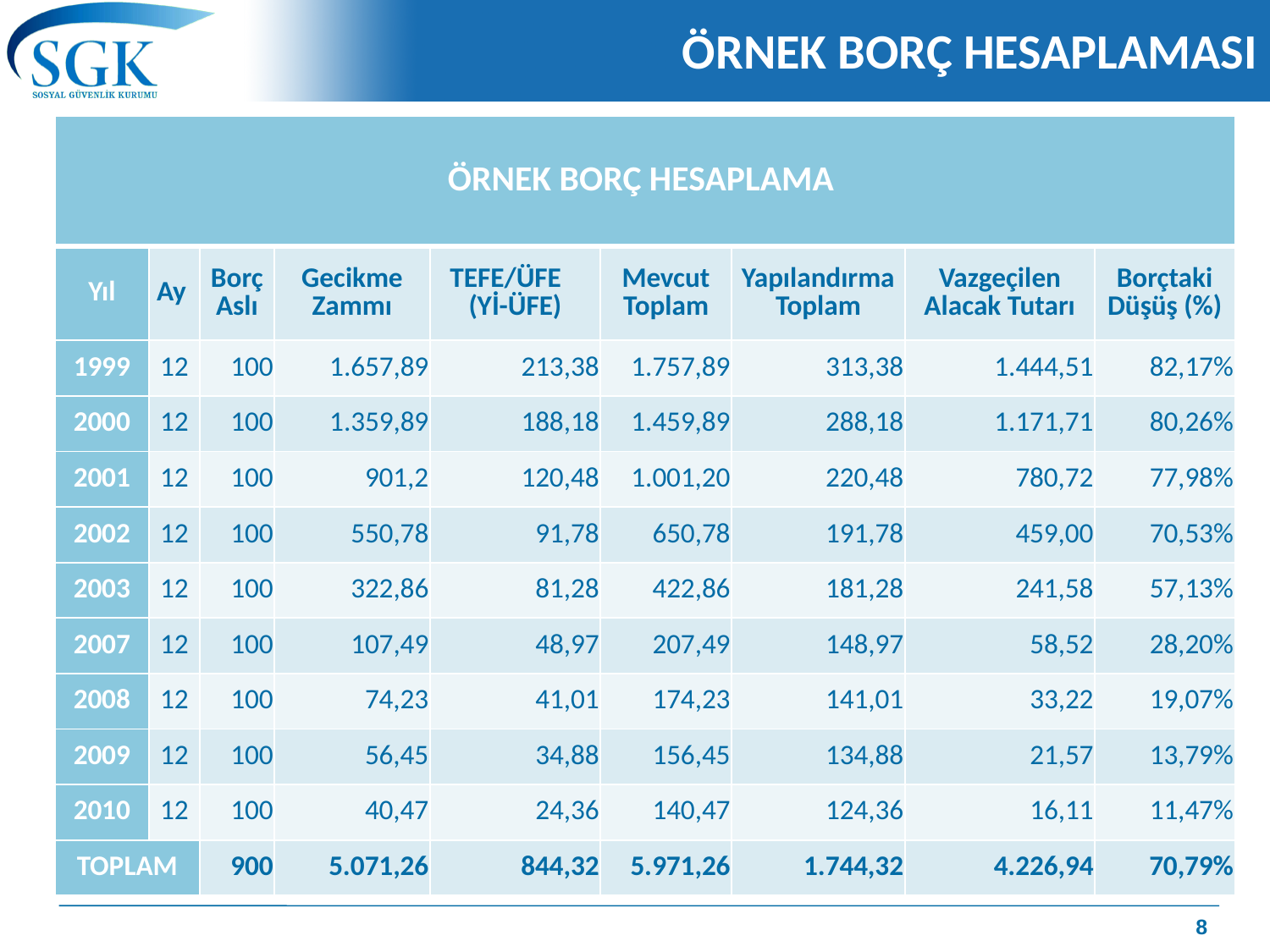

# ÖRNEK BORÇ HESAPLAMASI
| ÖRNEK BORÇ HESAPLAMA |  |  |  |  |  |  |  |  |
| --- | --- | --- | --- | --- | --- | --- | --- | --- |
| Yıl | Ay | Borç Aslı | Gecikme Zammı | TEFE/ÜFE (Yİ-ÜFE) | Mevcut Toplam | Yapılandırma Toplam | Vazgeçilen Alacak Tutarı | Borçtaki Düşüş (%) |
| 1999 | 12 | 100 | 1.657,89 | 213,38 | 1.757,89 | 313,38 | 1.444,51 | 82,17% |
| 2000 | 12 | 100 | 1.359,89 | 188,18 | 1.459,89 | 288,18 | 1.171,71 | 80,26% |
| 2001 | 12 | 100 | 901,2 | 120,48 | 1.001,20 | 220,48 | 780,72 | 77,98% |
| 2002 | 12 | 100 | 550,78 | 91,78 | 650,78 | 191,78 | 459,00 | 70,53% |
| 2003 | 12 | 100 | 322,86 | 81,28 | 422,86 | 181,28 | 241,58 | 57,13% |
| 2007 | 12 | 100 | 107,49 | 48,97 | 207,49 | 148,97 | 58,52 | 28,20% |
| 2008 | 12 | 100 | 74,23 | 41,01 | 174,23 | 141,01 | 33,22 | 19,07% |
| 2009 | 12 | 100 | 56,45 | 34,88 | 156,45 | 134,88 | 21,57 | 13,79% |
| 2010 | 12 | 100 | 40,47 | 24,36 | 140,47 | 124,36 | 16,11 | 11,47% |
| TOPLAM |  | 900 | 5.071,26 | 844,32 | 5.971,26 | 1.744,32 | 4.226,94 | 70,79% |
8